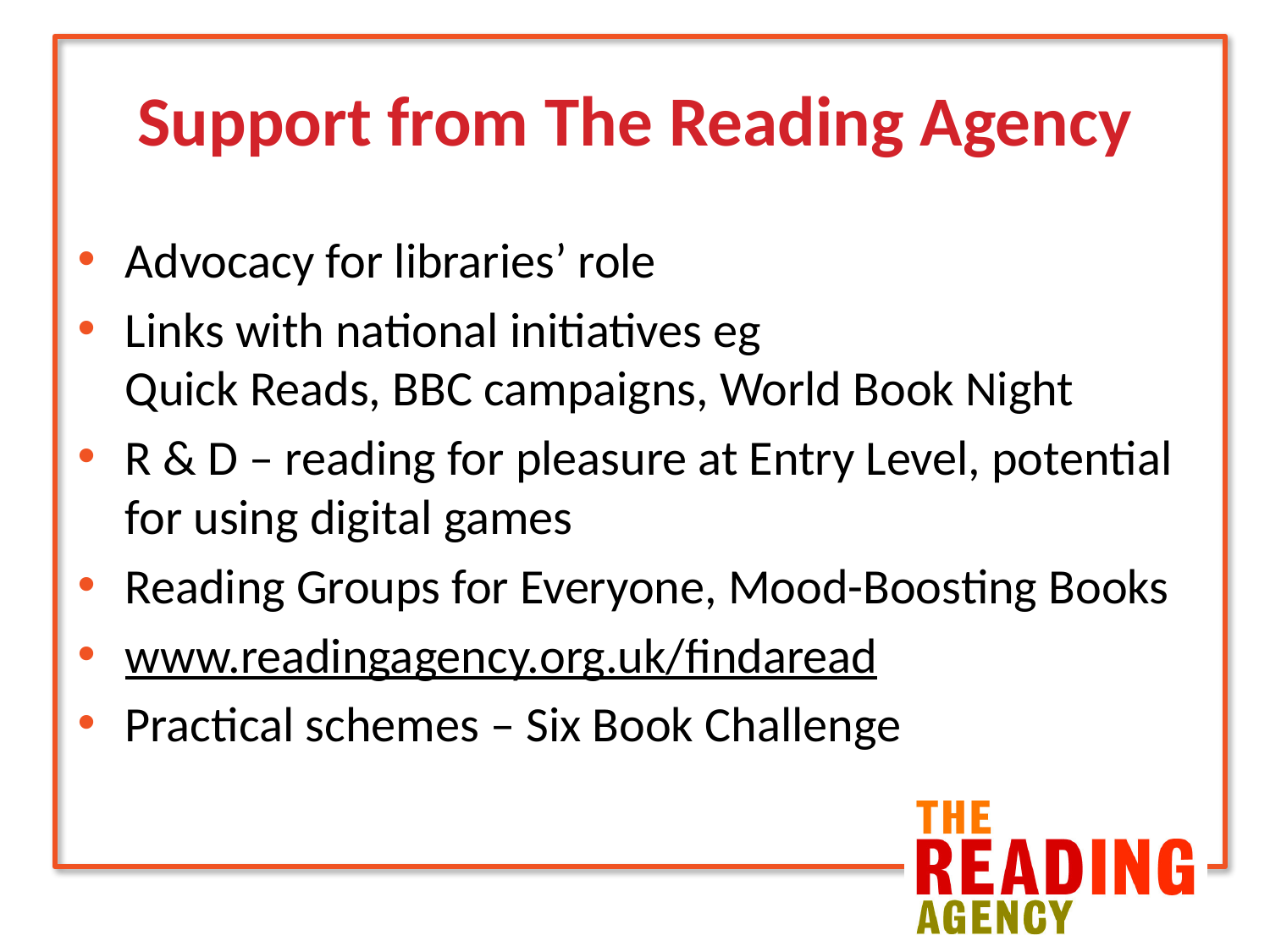

# Support from The Reading Agency
Advocacy for libraries’ role
Links with national initiatives eg
Quick Reads, BBC campaigns, World Book Night
R & D – reading for pleasure at Entry Level, potential for using digital games
Reading Groups for Everyone, Mood-Boosting Books
www.readingagency.org.uk/findaread
Practical schemes – Six Book Challenge